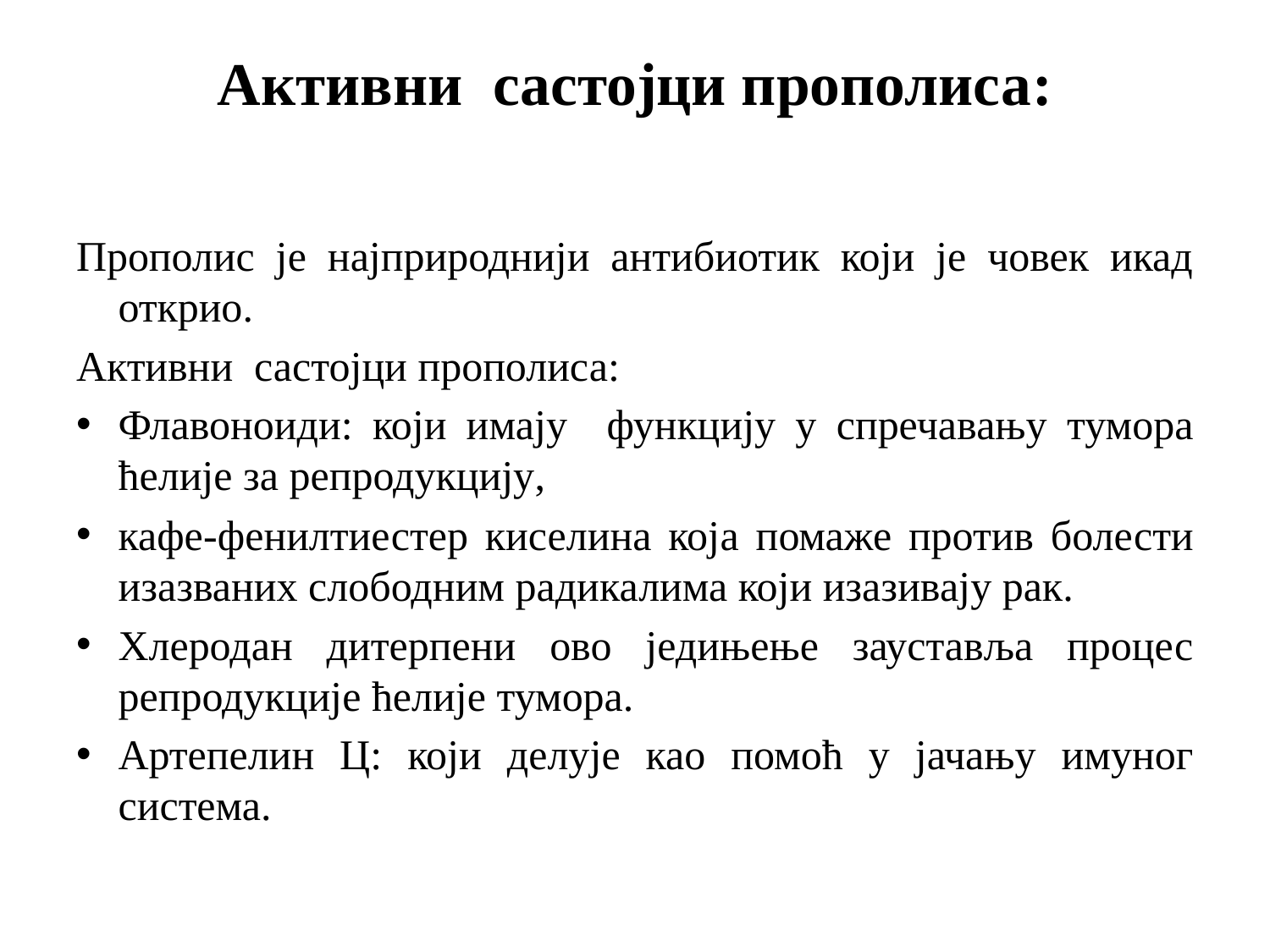

# Активни  састојци прополиса:
Прополис је најприроднији антибиотик који је човек икад открио.
Активни  састојци прополиса:
Флавоноиди: који имају  функцију у спречавању тумора ћелије за репродукцију,
кафе-фенилтиестер киселина којa помаже против болести изазваних слободним радикалима који изазивају рак.
Хлеродан дитерпени ово једињење зауставља процес репродукције ћелије тумора.
Артепелин Ц: који делује као помоћ у јачању имуног система.